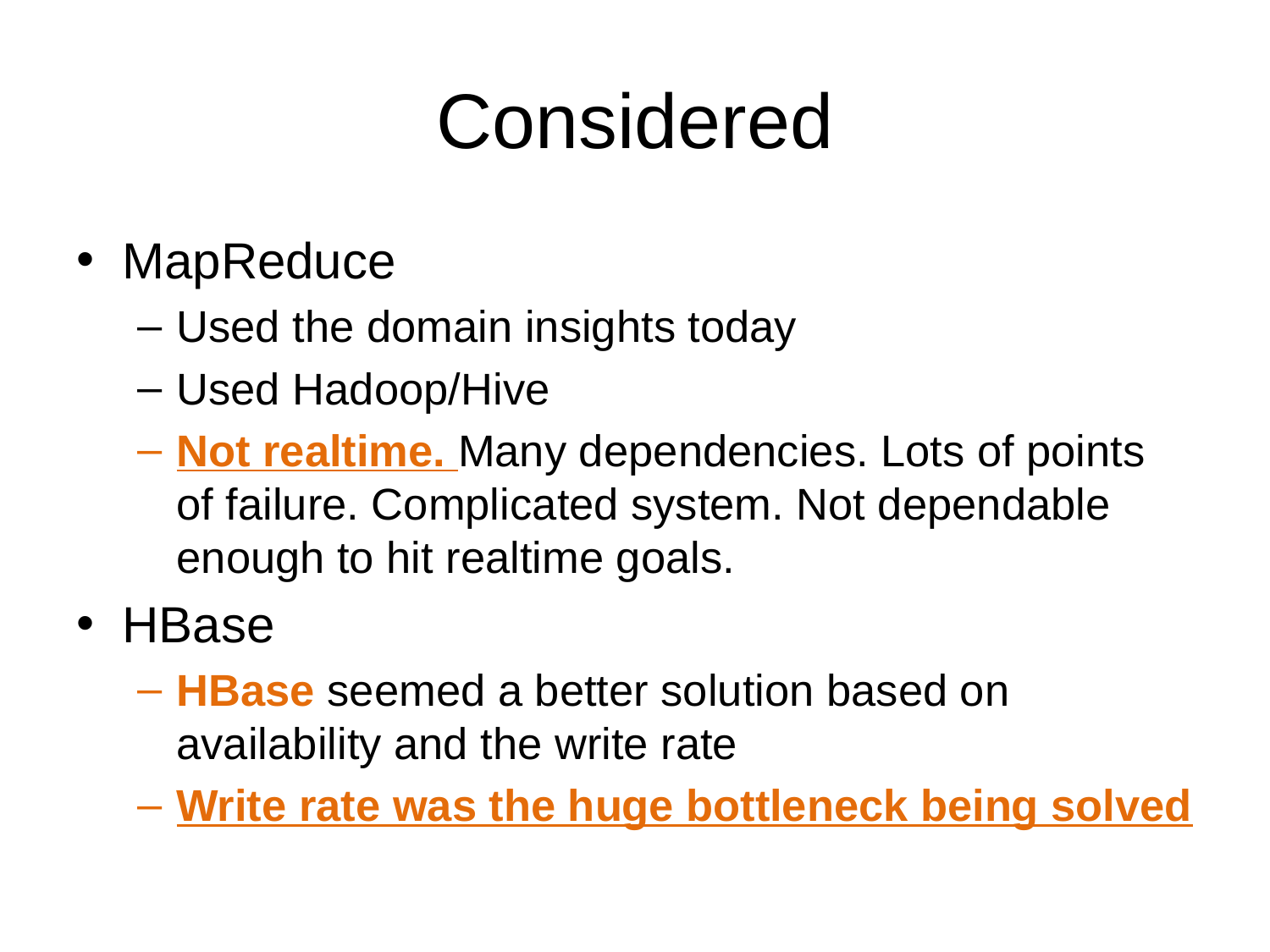

# Considered
MapReduce
Used the domain insights today
Used Hadoop/Hive
Not realtime. Many dependencies. Lots of points of failure. Complicated system. Not dependable enough to hit realtime goals.
HBase
HBase seemed a better solution based on availability and the write rate
Write rate was the huge bottleneck being solved